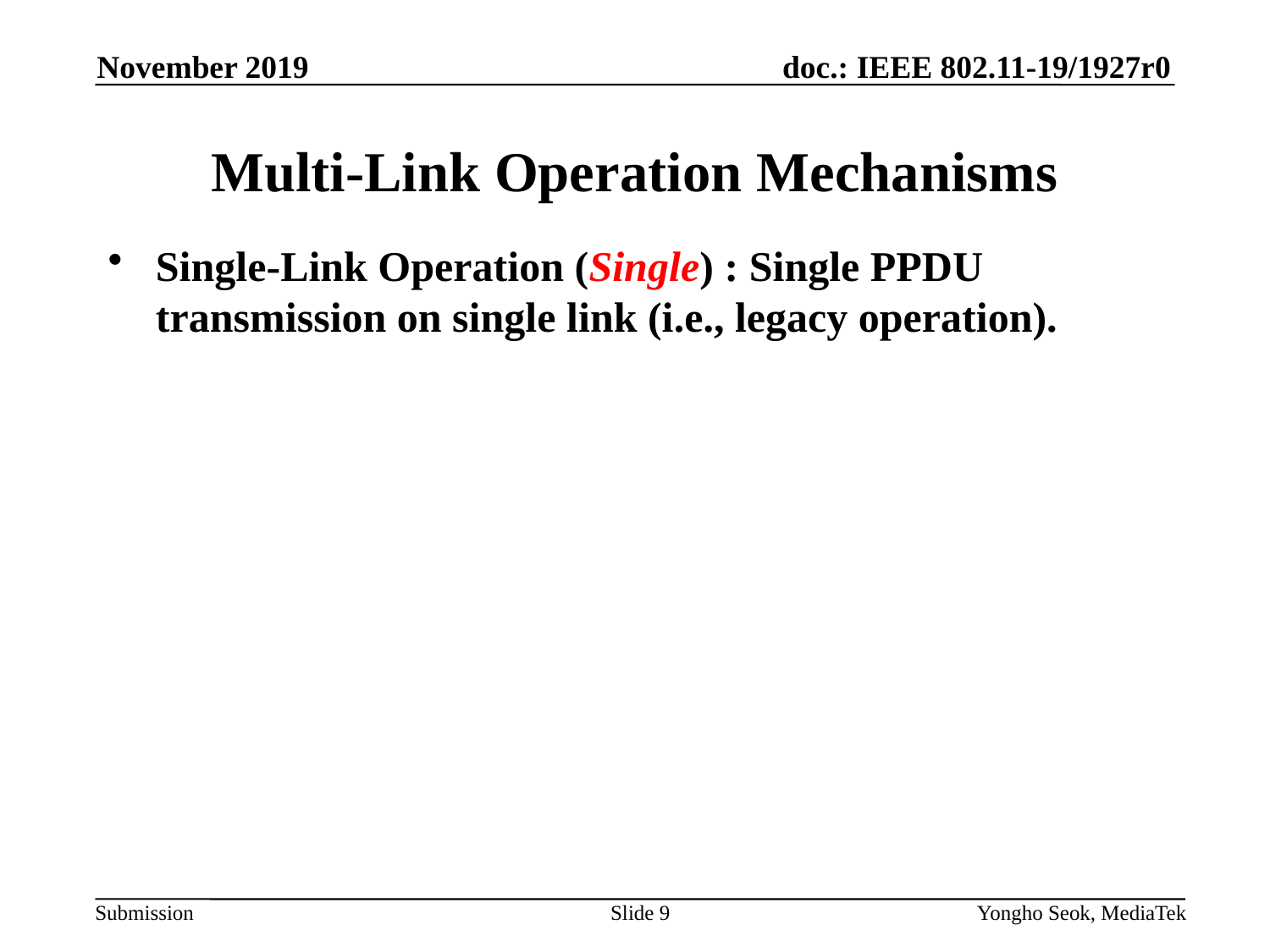

November 2019
# Multi-Link Operation Mechanisms
Single-Link Operation (Single) : Single PPDU transmission on single link (i.e., legacy operation).
Slide 9
Yongho Seok, MediaTek